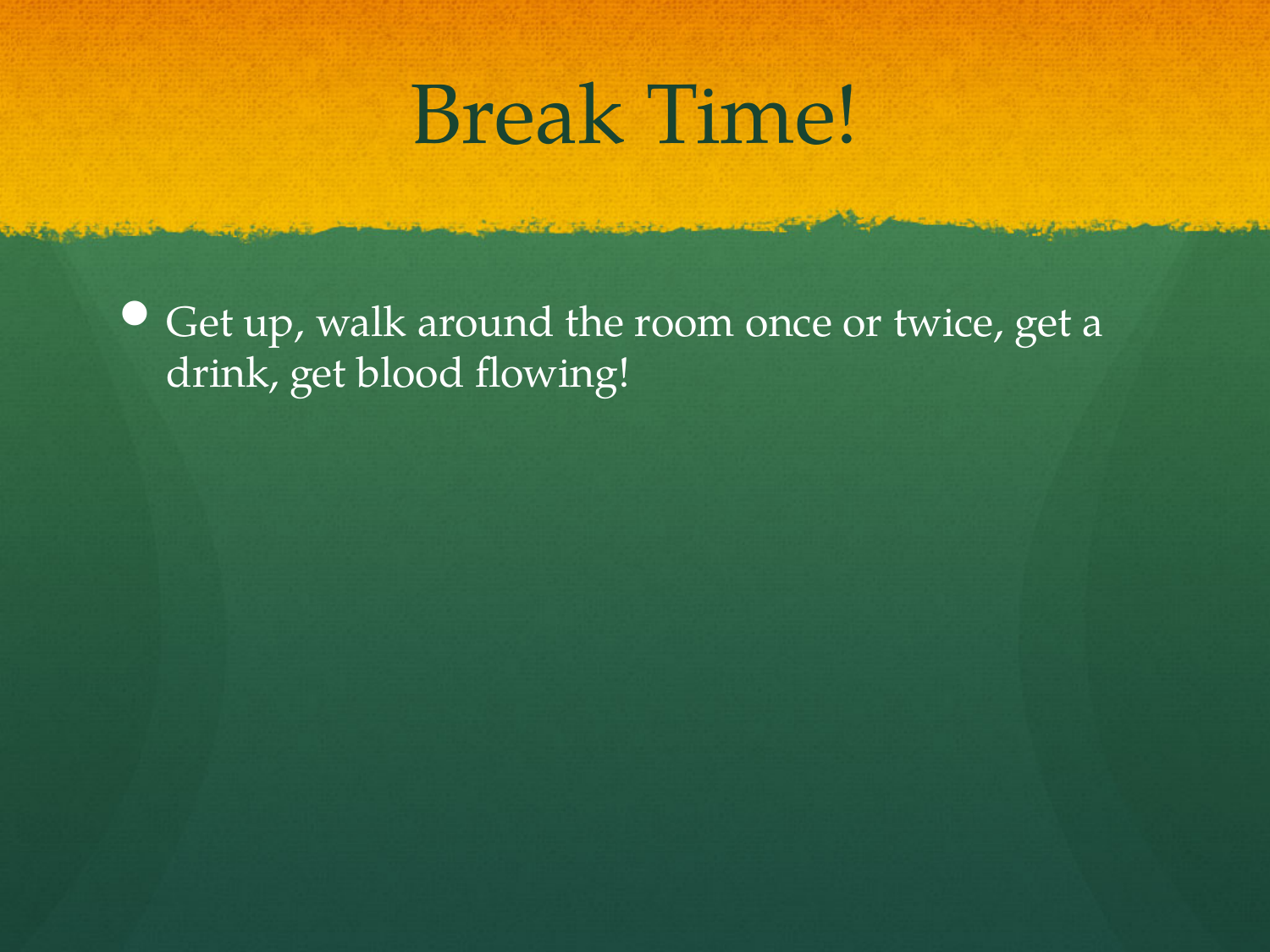

# Break Time!
Get up, walk around the room once or twice, get a drink, get blood flowing!